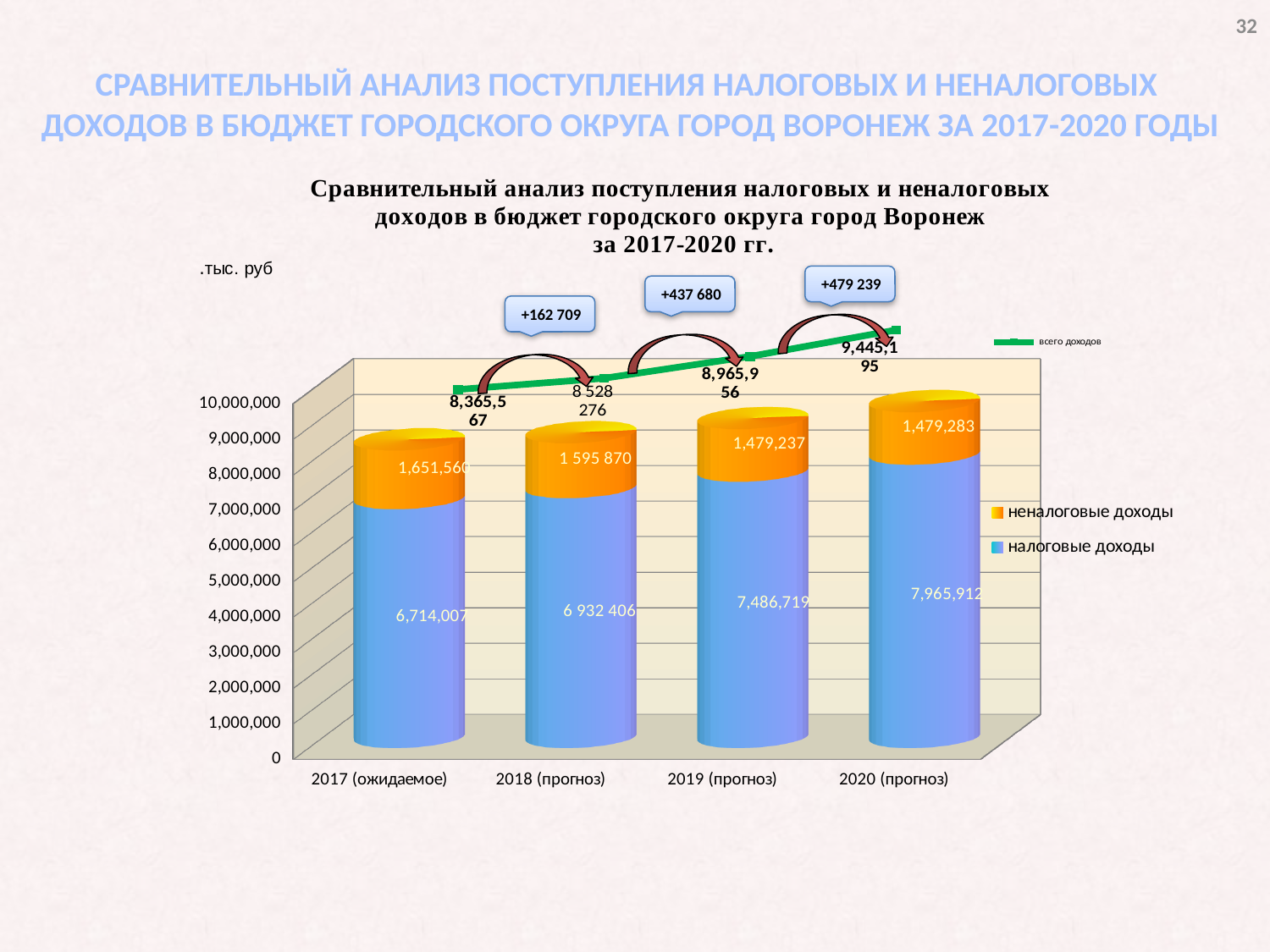

32

СРАВНИТЕЛЬНЫЙ АНАЛИЗ ПОСТУПЛЕНИЯ НАЛОГОВЫХ И НЕНАЛОГОВЫХ
 ДОХОДОВ В БЮДЖЕТ ГОРОДСКОГО ОКРУГА ГОРОД ВОРОНЕЖ ЗА 2017-2020 ГОДЫ

[unsupported chart]

### Chart

| Category | всего доходов |
|---|---|
+479 239
+437 680
+162 709